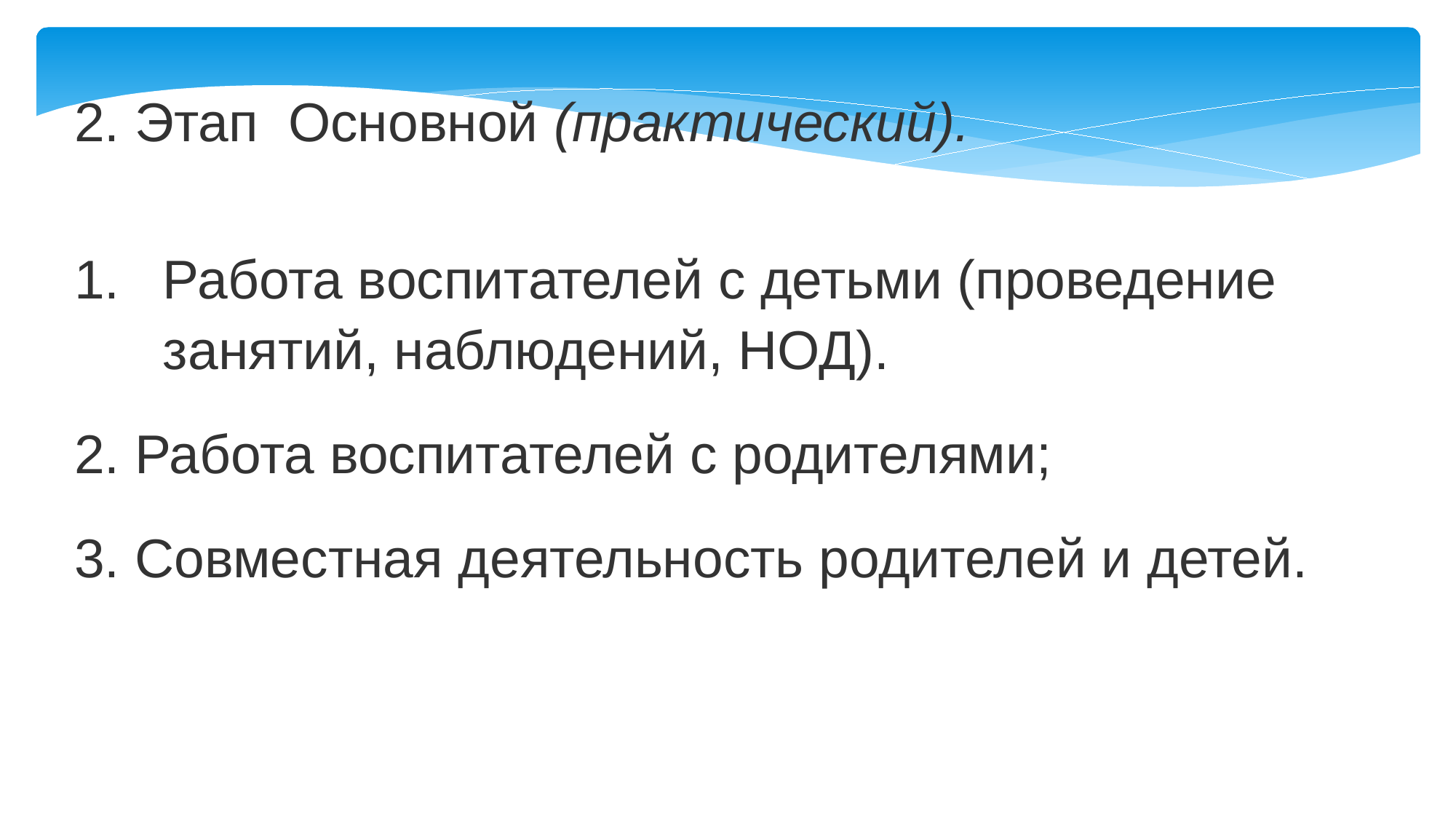

2. Этап  Основной (практический).

Работа воспитателей с детьми (проведение занятий, наблюдений, НОД).
2. Работа воспитателей с родителями;
3. Совместная деятельность родителей и детей.